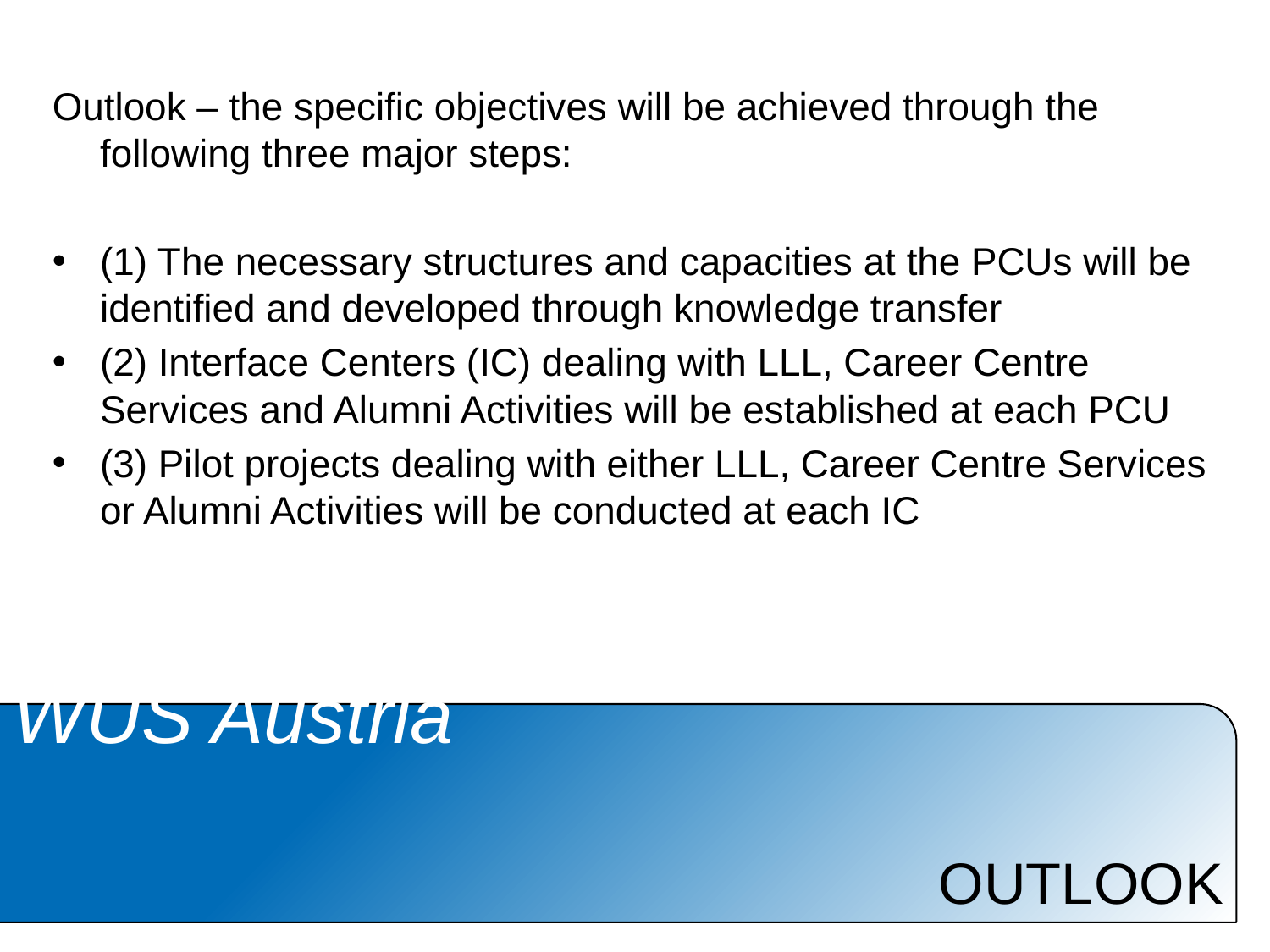

Outlook – the specific objectives will be achieved through the following three major steps:

(1) The necessary structures and capacities at the PCUs will be identified and developed through knowledge transfer
(2) Interface Centers (IC) dealing with LLL, Career Centre Services and Alumni Activities will be established at each PCU
(3) Pilot projects dealing with either LLL, Career Centre Services or Alumni Activities will be conducted at each IC

# OUTLOOK